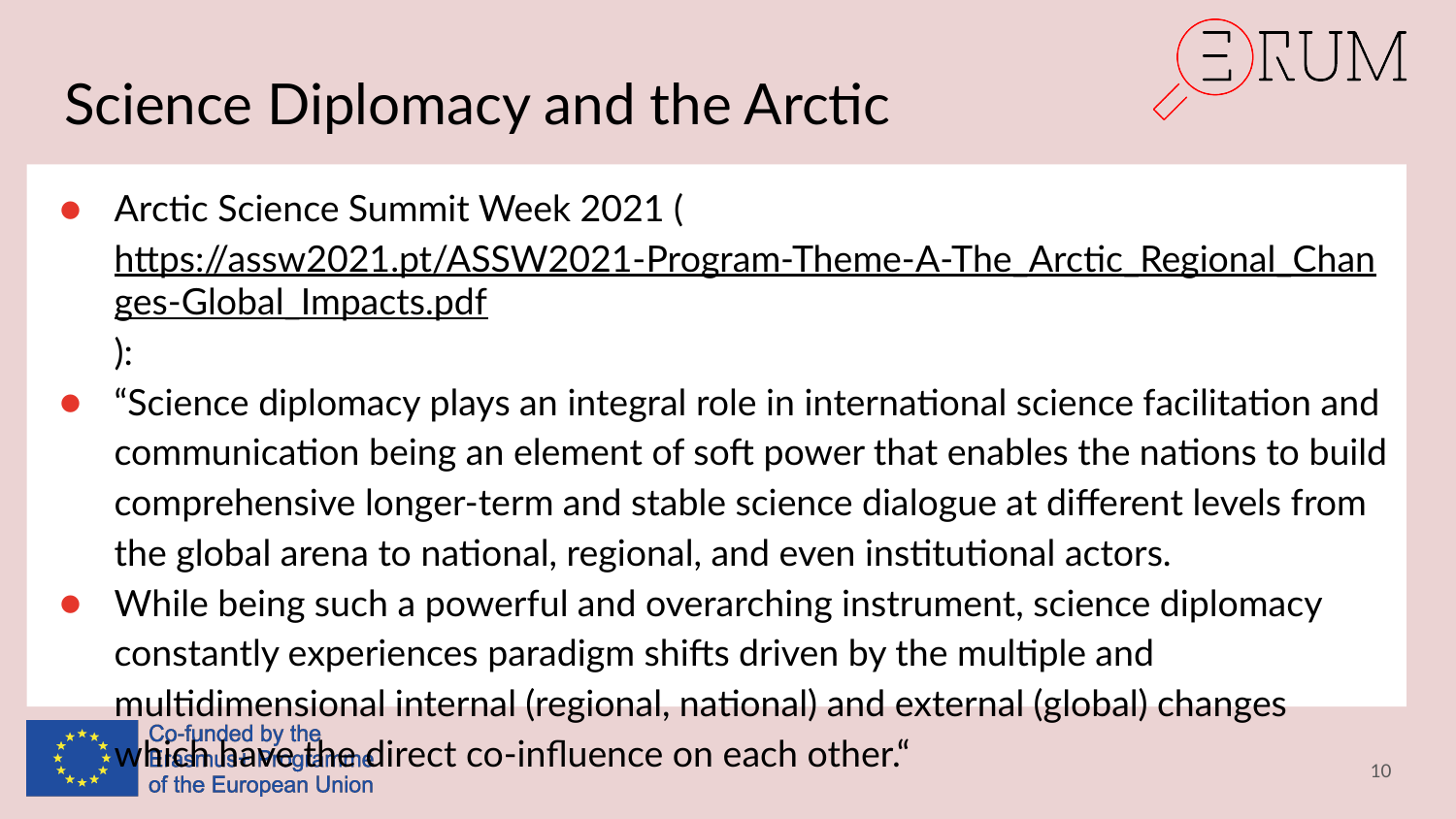

# Science Diplomacy and the Arctic
Arctic Science Summit Week 2021 (https://assw2021.pt/ASSW2021-Program-Theme-A-The_Arctic_Regional_Changes-Global_Impacts.pdf):
“Science diplomacy plays an integral role in international science facilitation and communication being an element of soft power that enables the nations to build comprehensive longer-term and stable science dialogue at different levels from the global arena to national, regional, and even institutional actors.
While being such a powerful and overarching instrument, science diplomacy constantly experiences paradigm shifts driven by the multiple and multidimensional internal (regional, national) and external (global) changes which have the direct co-influence on each other.“

10